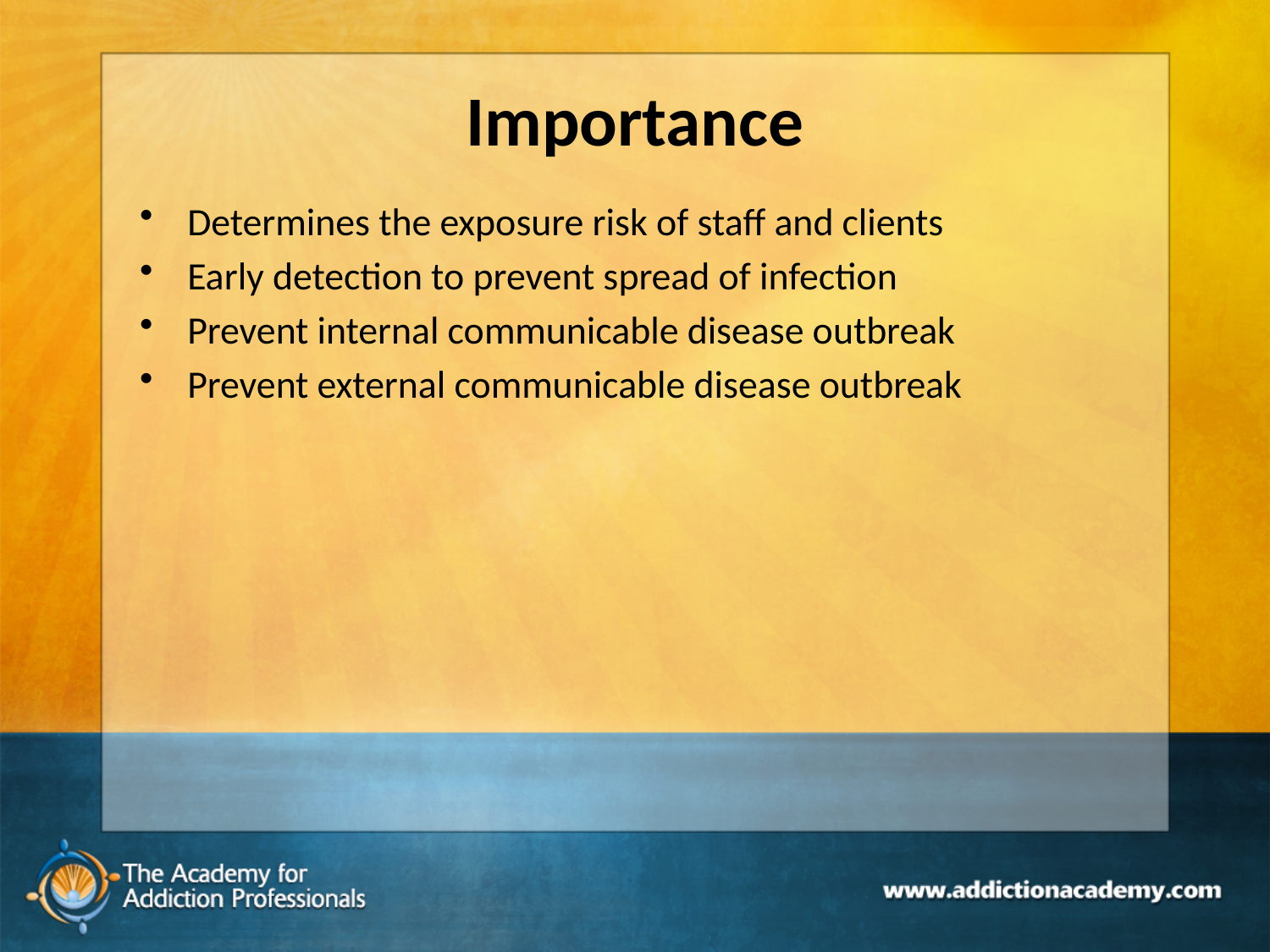

# Importance
Determines the exposure risk of staff and clients
Early detection to prevent spread of infection
Prevent internal communicable disease outbreak
Prevent external communicable disease outbreak